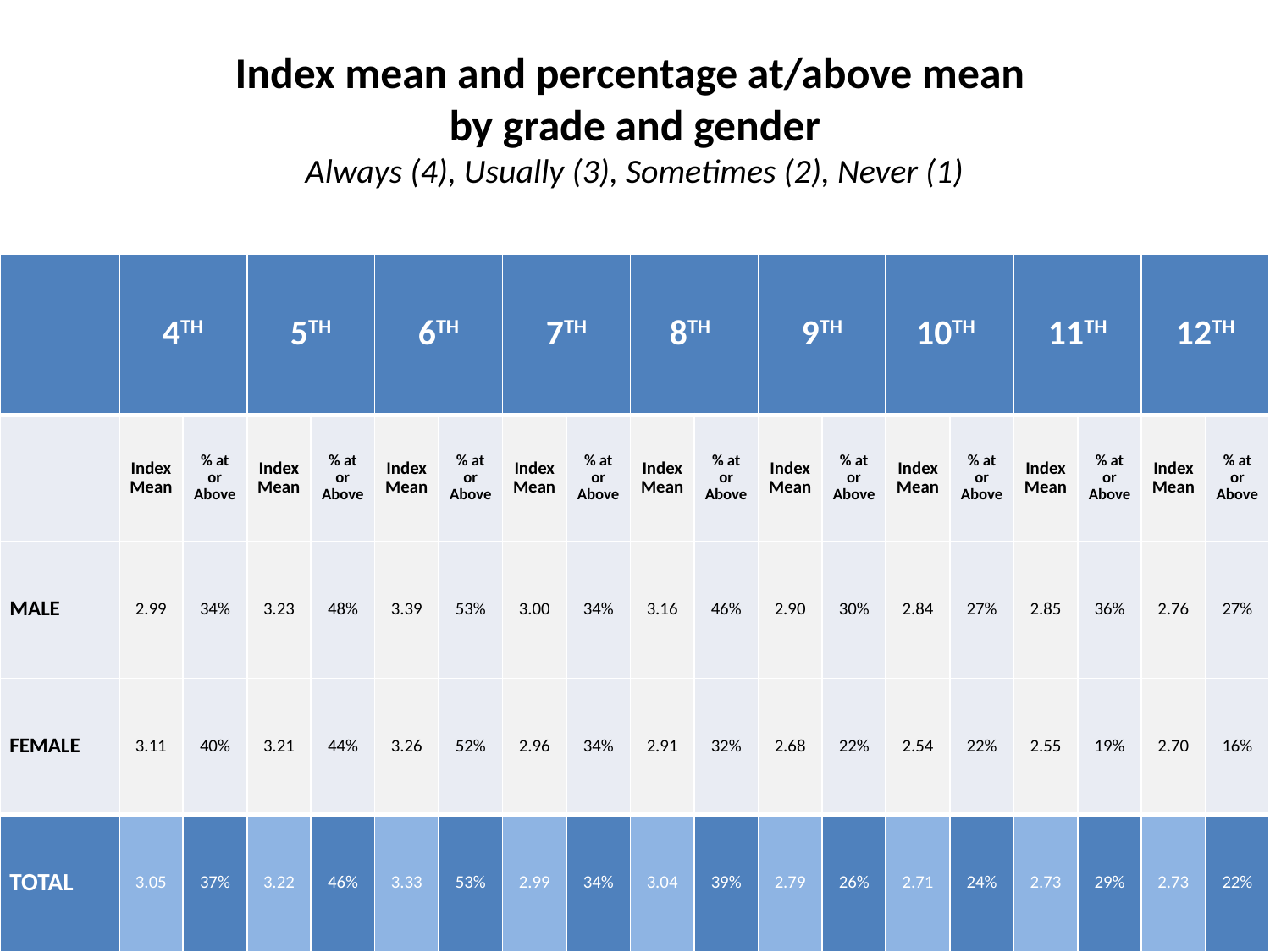

# Index mean and percentage at/above mean by grade and gender Always (4), Usually (3), Sometimes (2), Never (1)
|  | 4TH |  | 5TH |  | 6TH |  | 7TH |  | 8TH |  | 9TH |  | 10TH |  | 11TH |  | 12TH |  |
| --- | --- | --- | --- | --- | --- | --- | --- | --- | --- | --- | --- | --- | --- | --- | --- | --- | --- | --- |
|  | Index Mean | % at or Above | Index Mean | % at or Above | Index Mean | % at or Above | Index Mean | % at or Above | Index Mean | % at or Above | Index Mean | % at or Above | Index Mean | % at or Above | Index Mean | % at or Above | Index Mean | % at or Above |
| MALE | 2.99 | 34% | 3.23 | 48% | 3.39 | 53% | 3.00 | 34% | 3.16 | 46% | 2.90 | 30% | 2.84 | 27% | 2.85 | 36% | 2.76 | 27% |
| FEMALE | 3.11 | 40% | 3.21 | 44% | 3.26 | 52% | 2.96 | 34% | 2.91 | 32% | 2.68 | 22% | 2.54 | 22% | 2.55 | 19% | 2.70 | 16% |
| TOTAL | 3.05 | 37% | 3.22 | 46% | 3.33 | 53% | 2.99 | 34% | 3.04 | 39% | 2.79 | 26% | 2.71 | 24% | 2.73 | 29% | 2.73 | 22% |